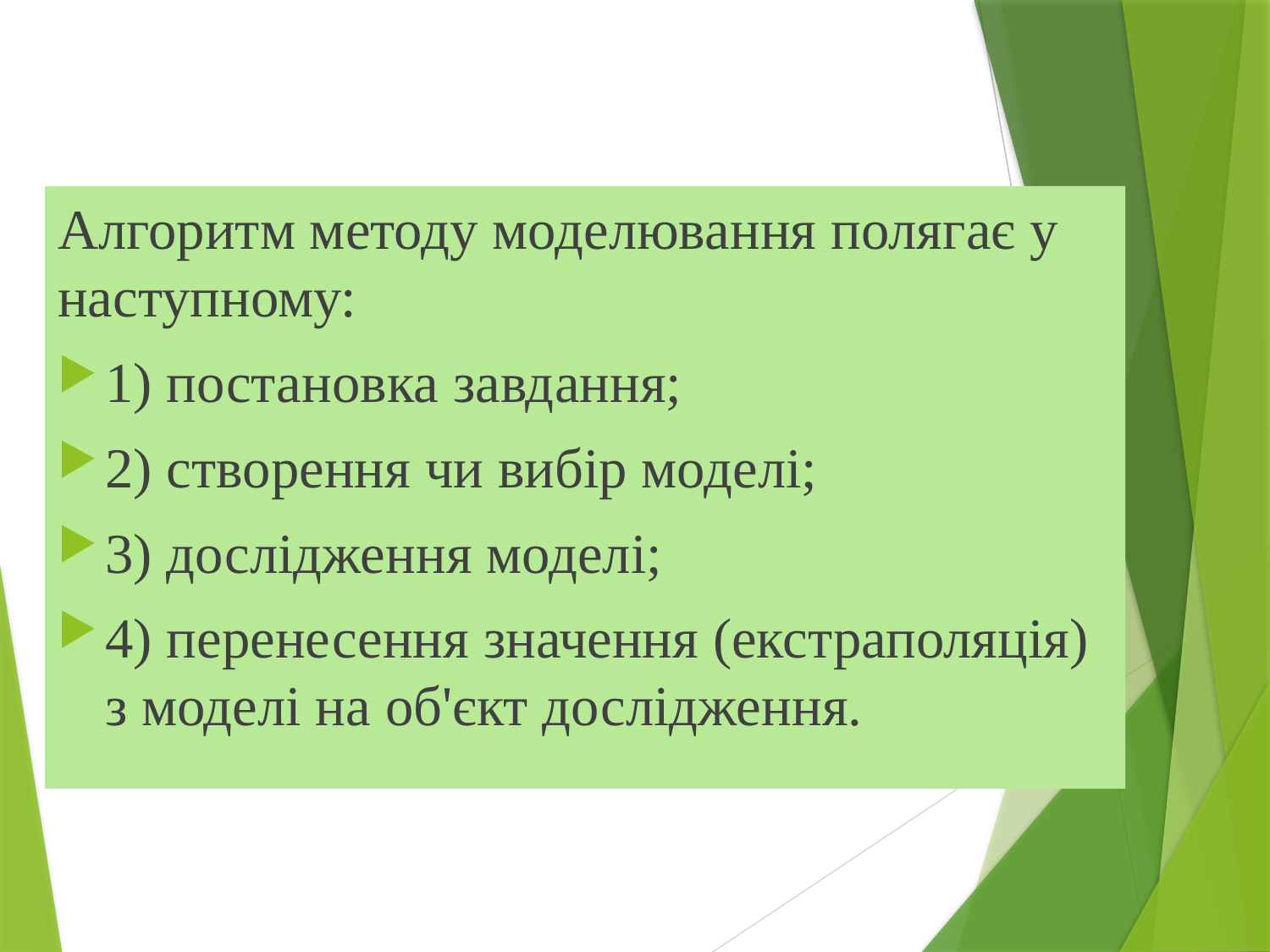

Алгоритм методу моделювання полягає у наступному:
1) постановка завдання;
2) створення чи вибір моделі;
3) дослідження моделі;
4) перенесення значення (екстраполяція) з моделі на об'єкт дослідження.